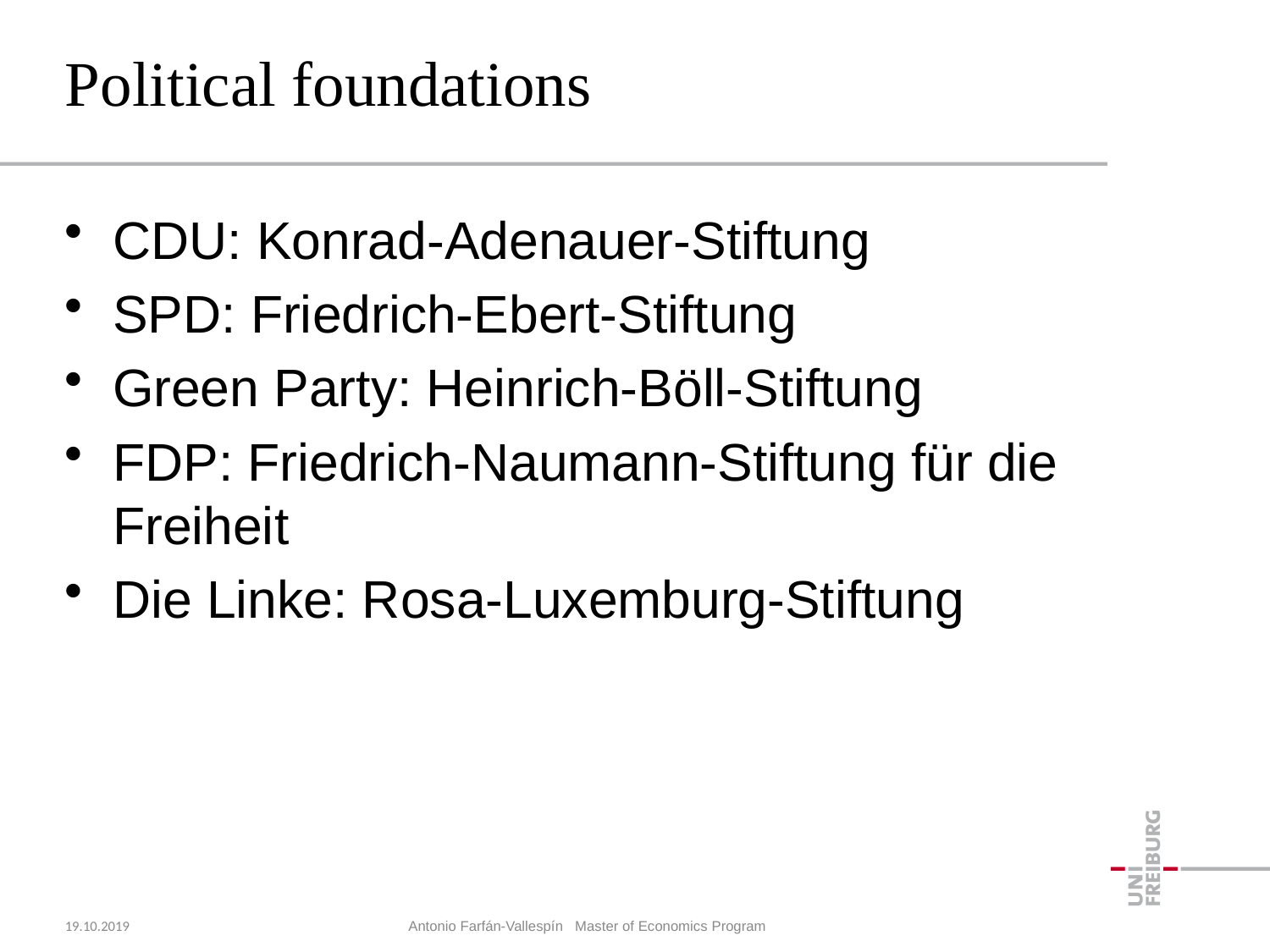

# Political foundations
CDU: Konrad-Adenauer-Stiftung
SPD: Friedrich-Ebert-Stiftung
Green Party: Heinrich-Böll-Stiftung
FDP: Friedrich-Naumann-Stiftung für die Freiheit
Die Linke: Rosa-Luxemburg-Stiftung

19.10.2019
Antonio Farfán-Vallespín   Master of Economics Program